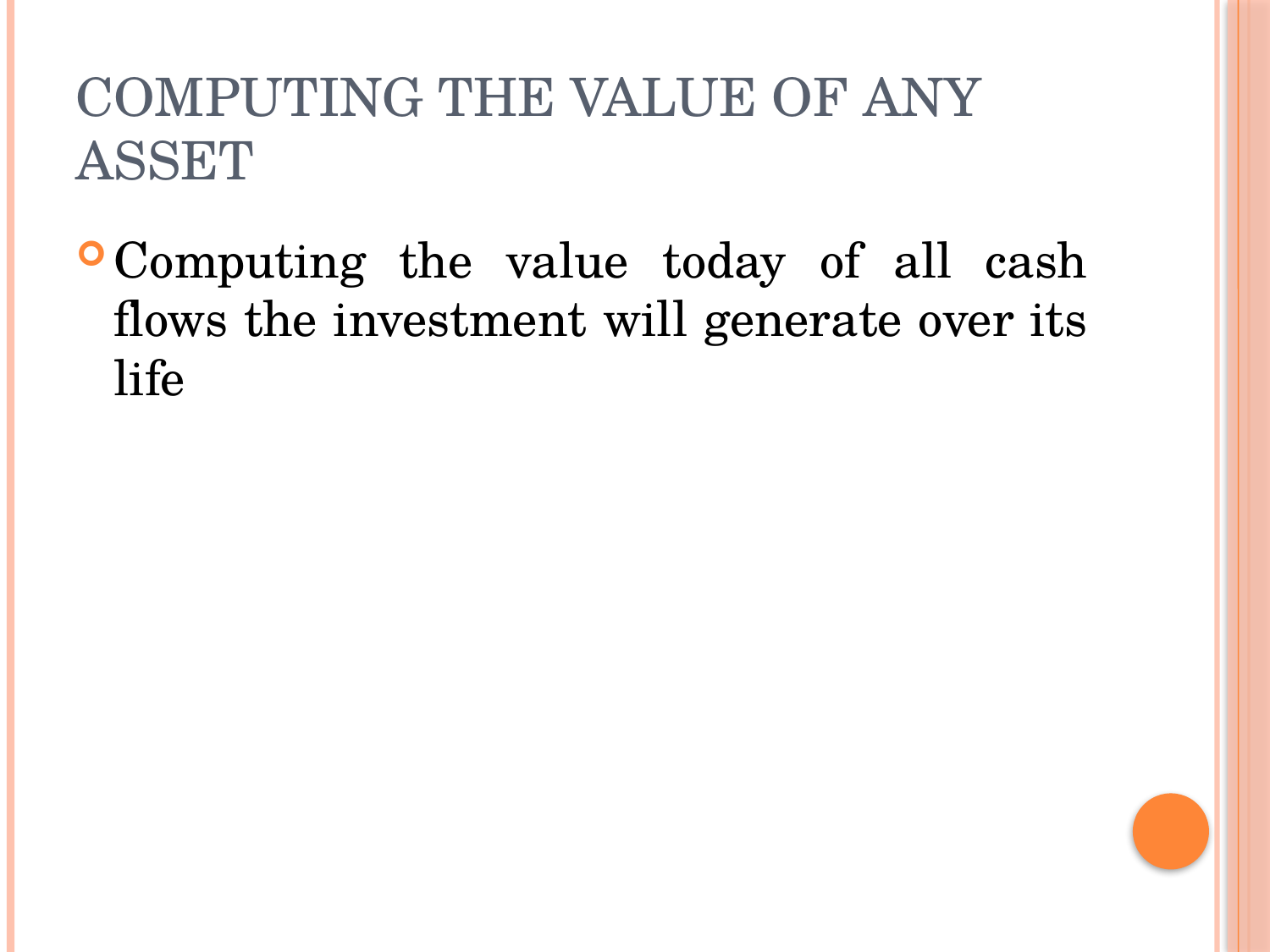

# Computing the value of any asset
Computing the value today of all cash flows the investment will generate over its life